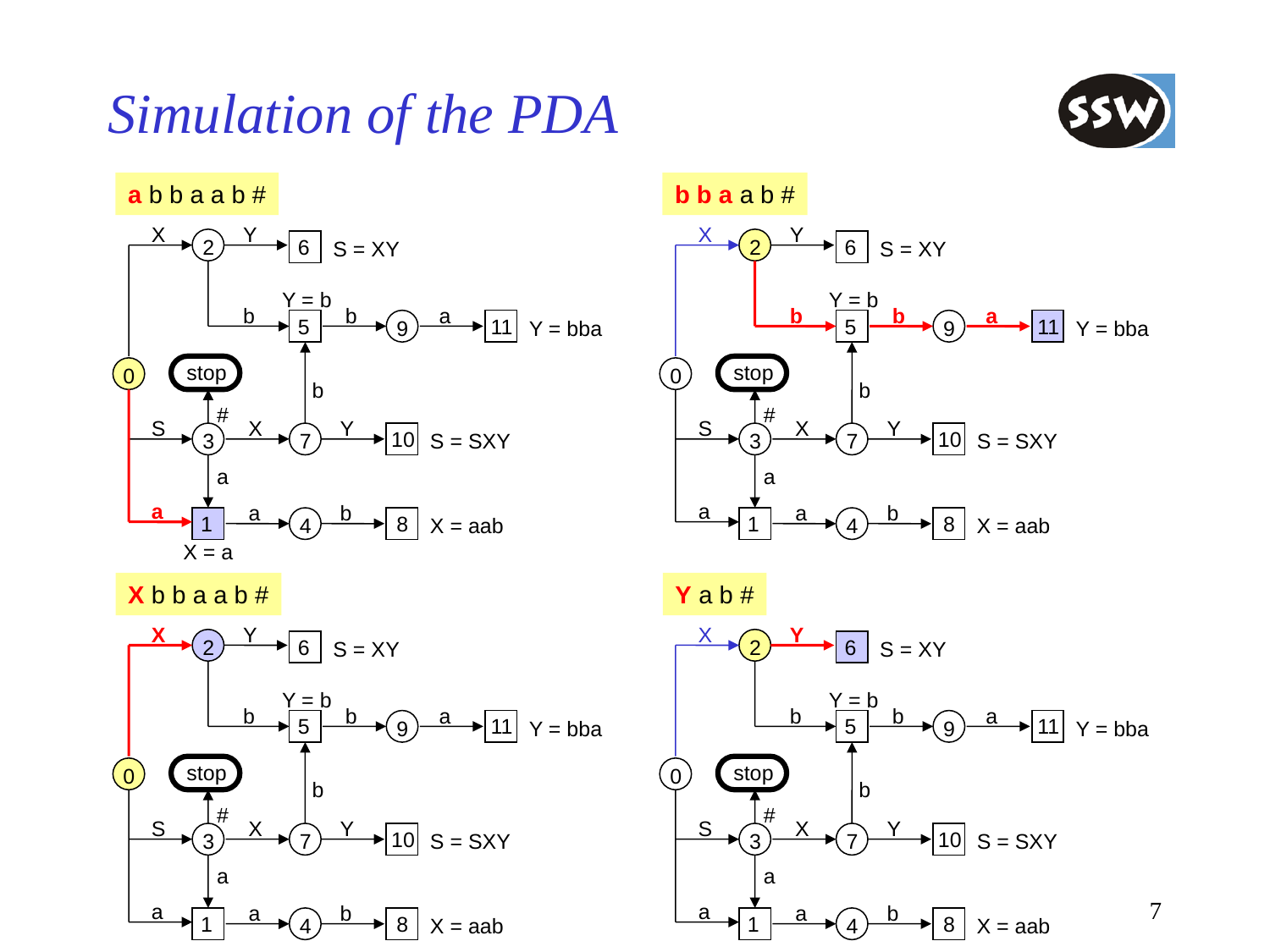

# Simulation of the PDA
a b b a a b #
b b a a b #
X
Y

2
6
S = XY

Y = b
b
b
a

5
11
9
Y = bba

stop
0
b

#
S
X
Y

10
3
7
S = SXY

a
a
a
b

1
8
4
X = aab

X
Y

2
6
S = XY

Y = b
b
b
a

5
11
9
Y = bba

stop
0
b

#
S
X
Y

10
3
7
S = SXY

a
a
a
b

1
8
4
X = aab

X = a
X b b a a b #
X
Y

2
6
S = XY

Y = b
b
b
a

5
11
9
Y = bba

stop
0
b

#
S
X
Y

10
3
7
S = SXY

a
a
a
b

1
8
4
X = aab

Y a b #
X
Y

2
6
S = XY

Y = b
b
b
a

5
11
9
Y = bba

stop
0
b

#
S
X
Y

10
3
7
S = SXY

a
a
a
b

1
8
4
X = aab

7